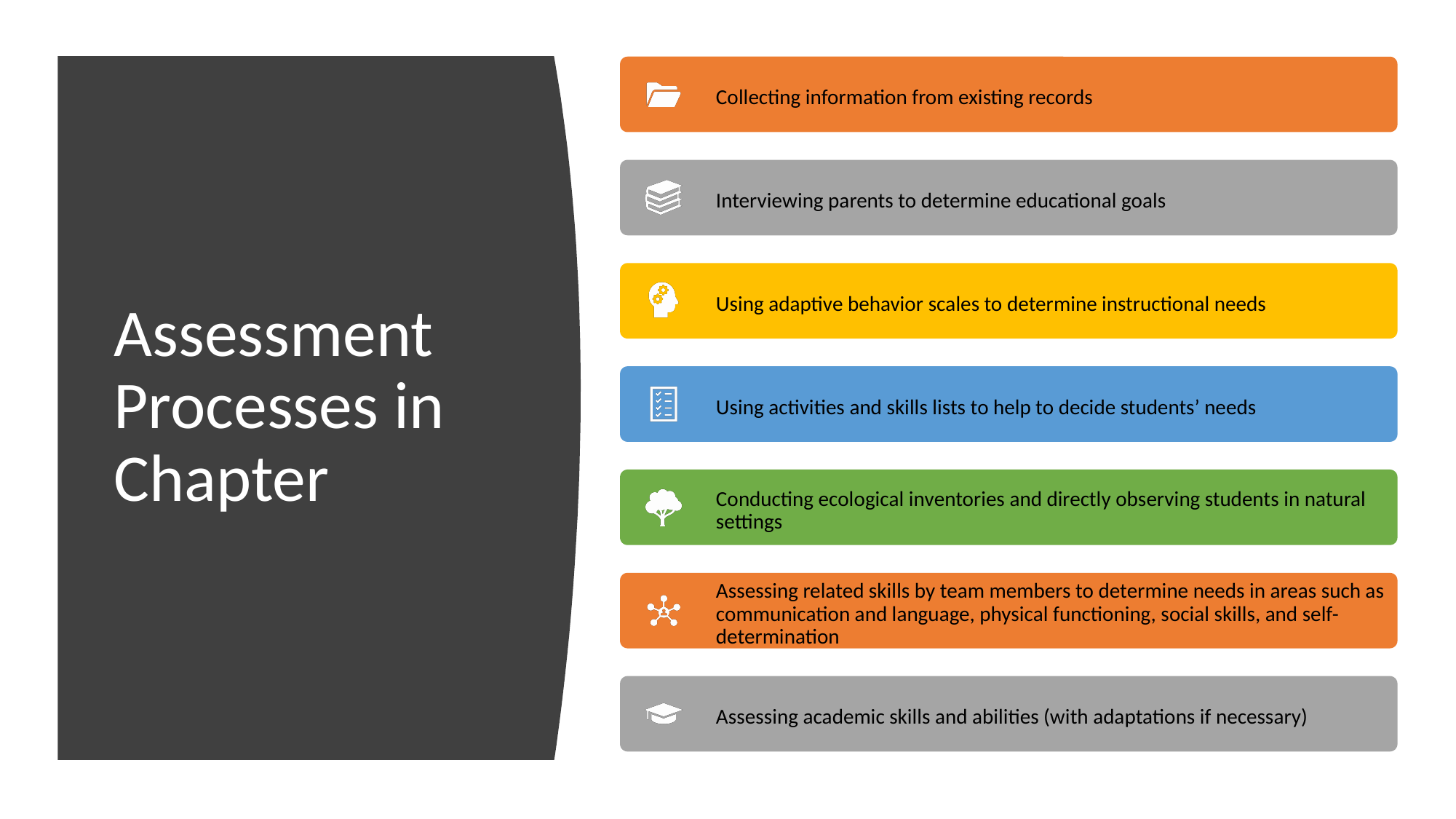

Collecting information from existing records

Interviewing parents to determine educational goals

Using adaptive behavior scales to determine instructional needs

Using activities and skills lists to help to decide students’ needs

Conducting ecological inventories and directly observing students in natural settings

Assessing related skills by team members to determine needs in areas such as communication and language, physical functioning, social skills, and self-determination

Assessing academic skills and abilities (with adaptations if necessary)

# Assessment Processes in Chapter